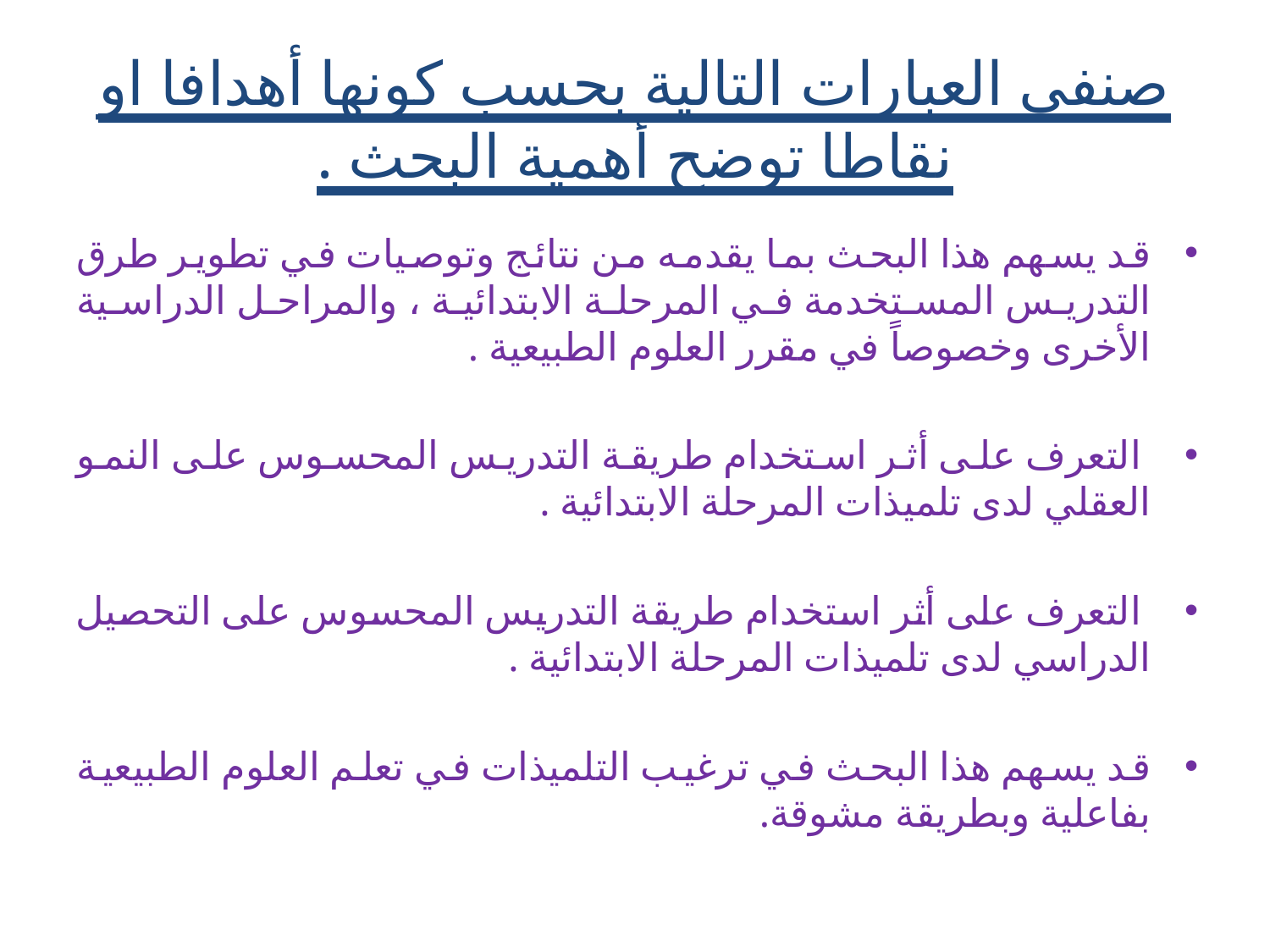

# صنفي العبارات التالية بحسب كونها أهدافا او نقاطا توضح أهمية البحث .
قد يسهم هذا البحث بما يقدمه من نتائج وتوصيات في تطوير طرق التدريس المستخدمة في المرحلة الابتدائية ، والمراحل الدراسية الأخرى وخصوصاً في مقرر العلوم الطبيعية .

 التعرف على أثر استخدام طريقة التدريس المحسوس على النمو العقلي لدى تلميذات المرحلة الابتدائية .

 التعرف على أثر استخدام طريقة التدريس المحسوس على التحصيل الدراسي لدى تلميذات المرحلة الابتدائية .

قد يسهم هذا البحث في ترغيب التلميذات في تعلم العلوم الطبيعية بفاعلية وبطريقة مشوقة.